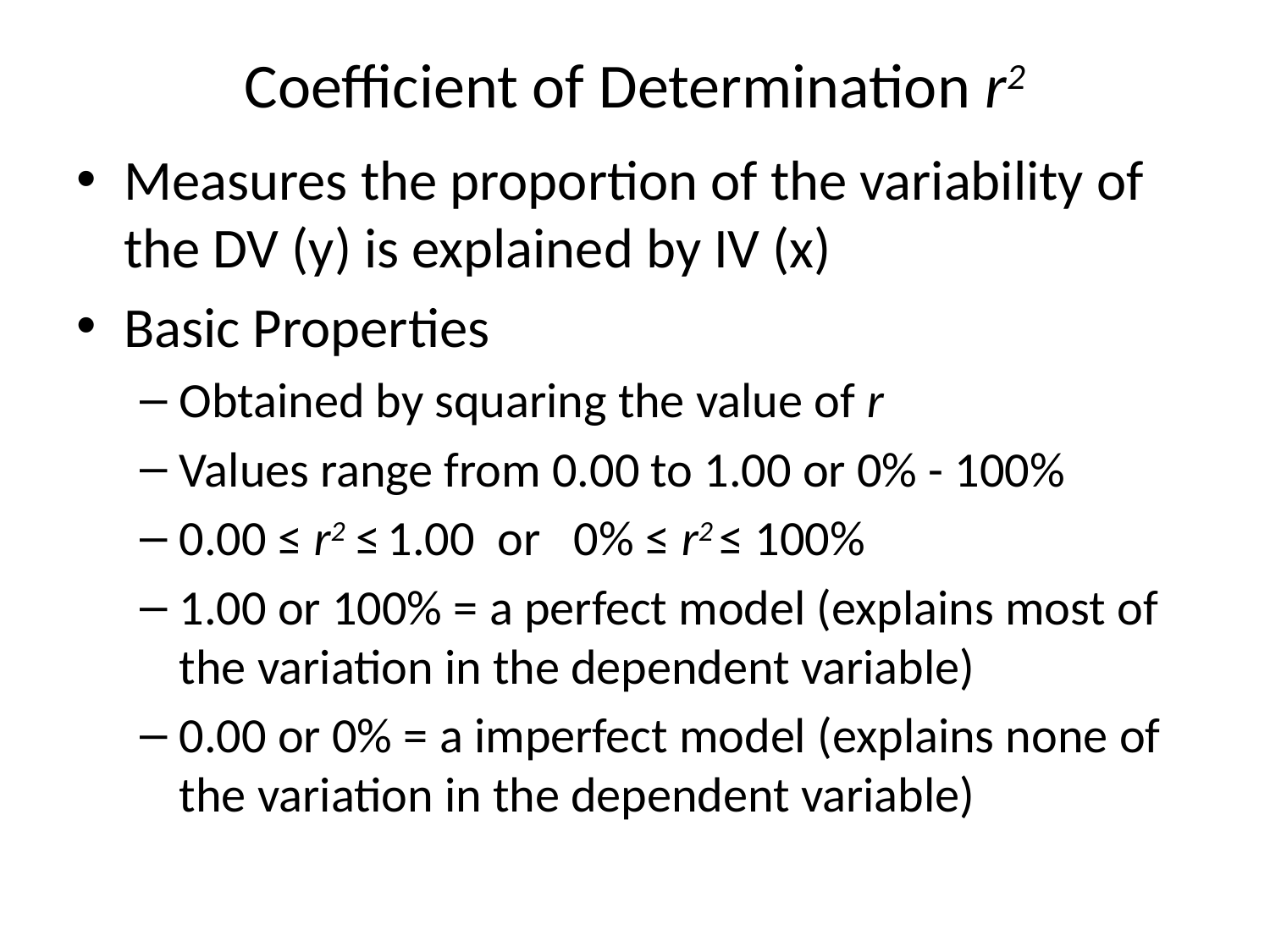

# Coefficient of Determination r2
Measures the proportion of the variability of the DV (y) is explained by IV (x)
Basic Properties
Obtained by squaring the value of r
Values range from 0.00 to 1.00 or 0% - 100%
0.00 ≤ r2 ≤ 1.00  or   0% ≤ r2 ≤ 100%
1.00 or 100% = a perfect model (explains most of the variation in the dependent variable)
0.00 or 0% = a imperfect model (explains none of the variation in the dependent variable)